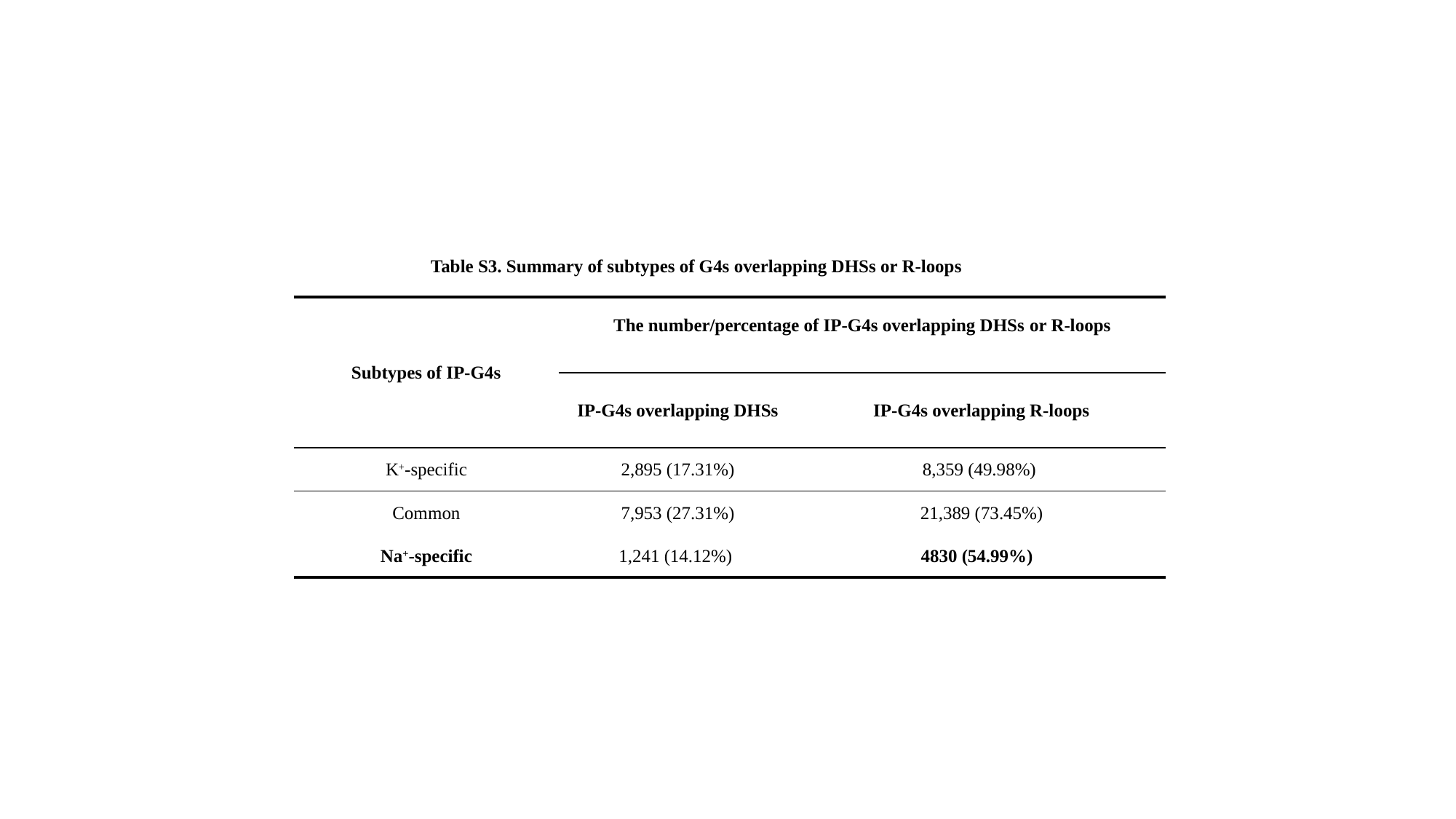

Table S3. Summary of subtypes of G4s overlapping DHSs or R-loops
| Subtypes of IP-G4s | The number/percentage of IP-G4s overlapping DHSs or R-loops |  |
| --- | --- | --- |
|  | IP-G4s overlapping DHSs | IP-G4s overlapping R-loops |
| K+-specific | 2,895 (17.31%) | 8,359 (49.98%) |
| Common | 7,953 (27.31%) | 21,389 (73.45%) |
| Na+-specific | 1,241 (14.12%) | 4830 (54.99%) |